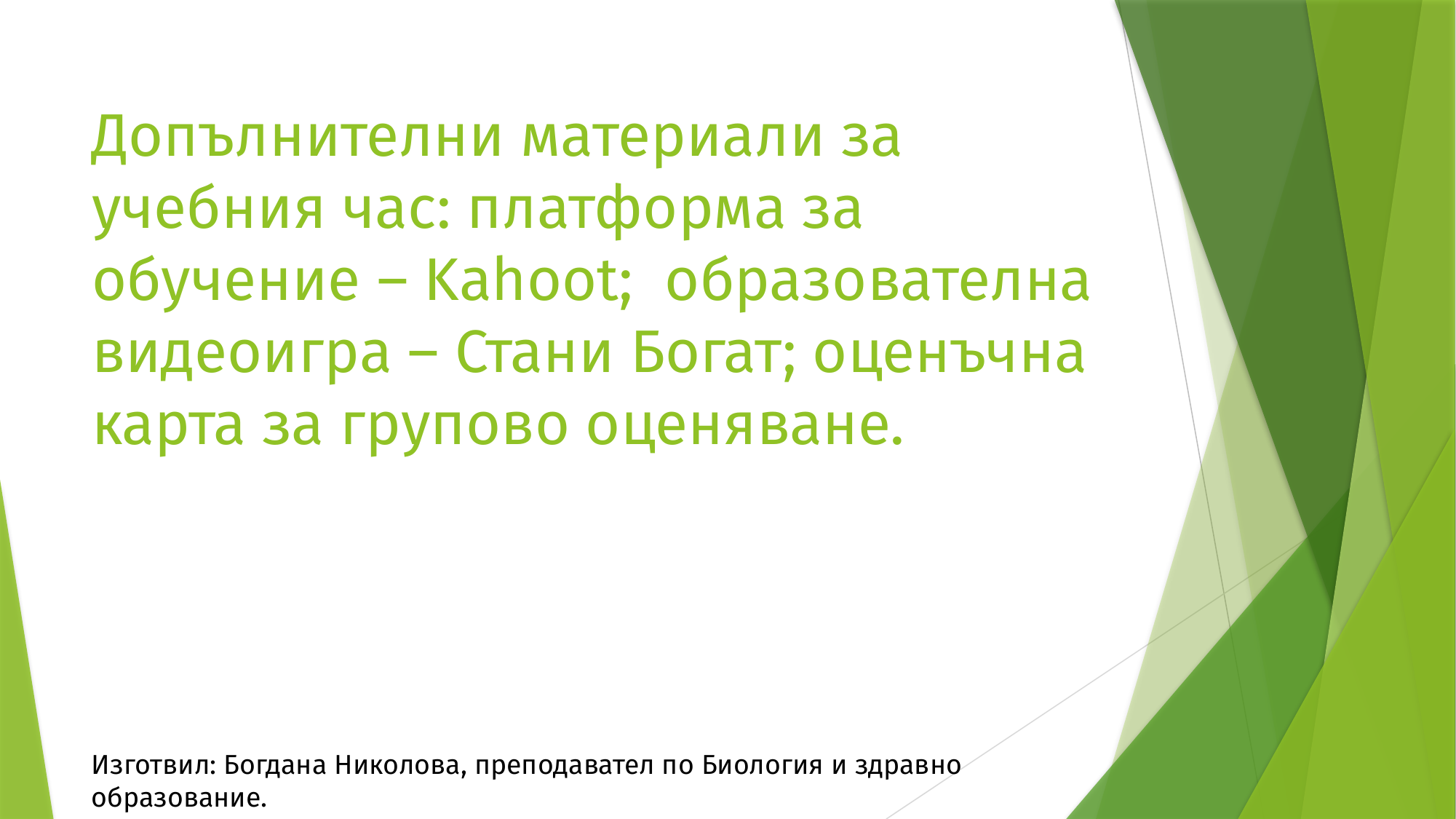

# Допълнителни материали за учебния час: платформа за обучение – Kahoot;  образователна видеоигра – Стани Богат; оценъчна карта за групово оценяване.
Изготвил: Богдана Николова, преподавател по Биология и здравно образование.